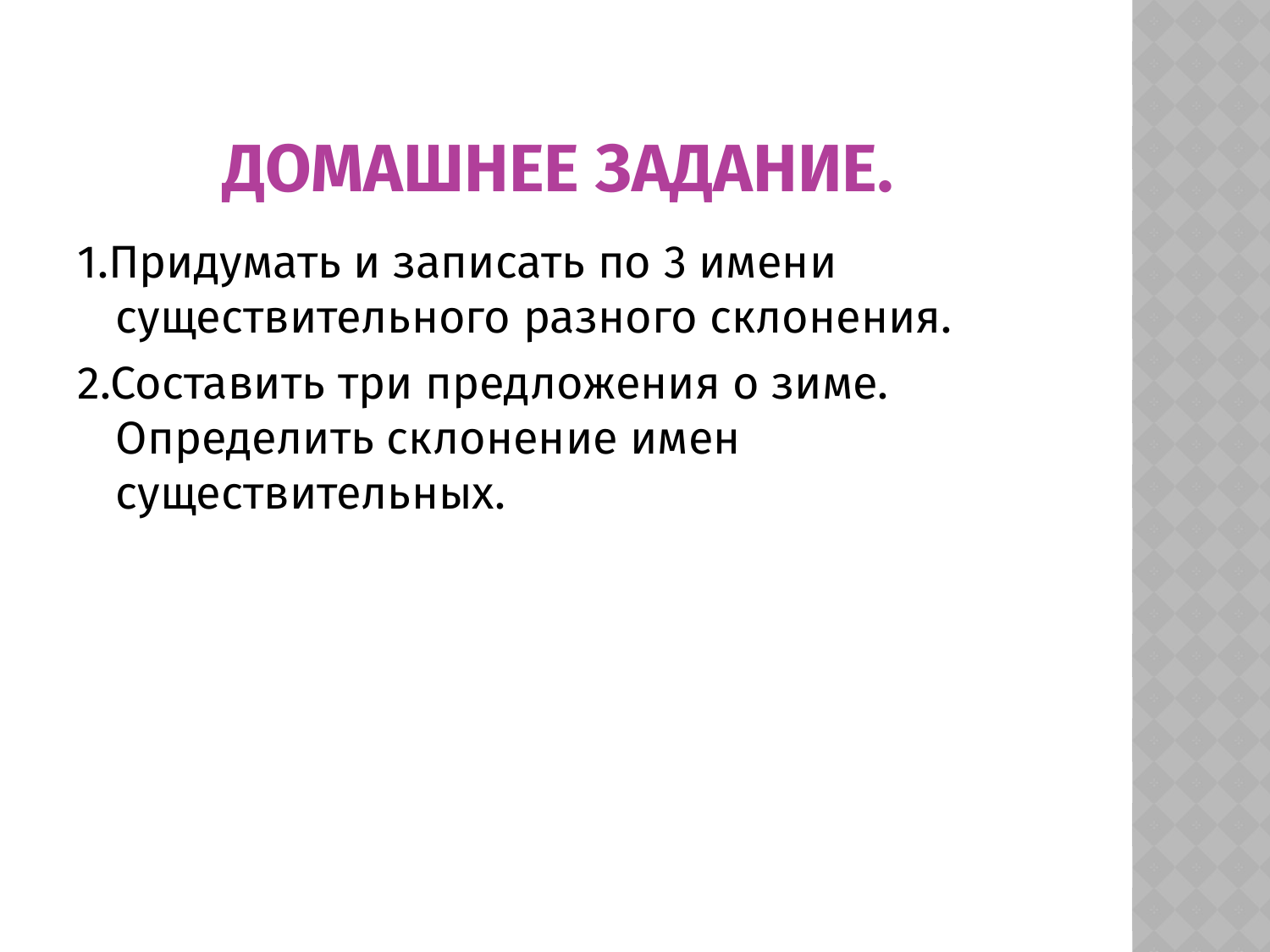

# Домашнее задание.
1.Придумать и записать по 3 имени существительного разного склонения.
2.Составить три предложения о зиме. Определить склонение имен существительных.